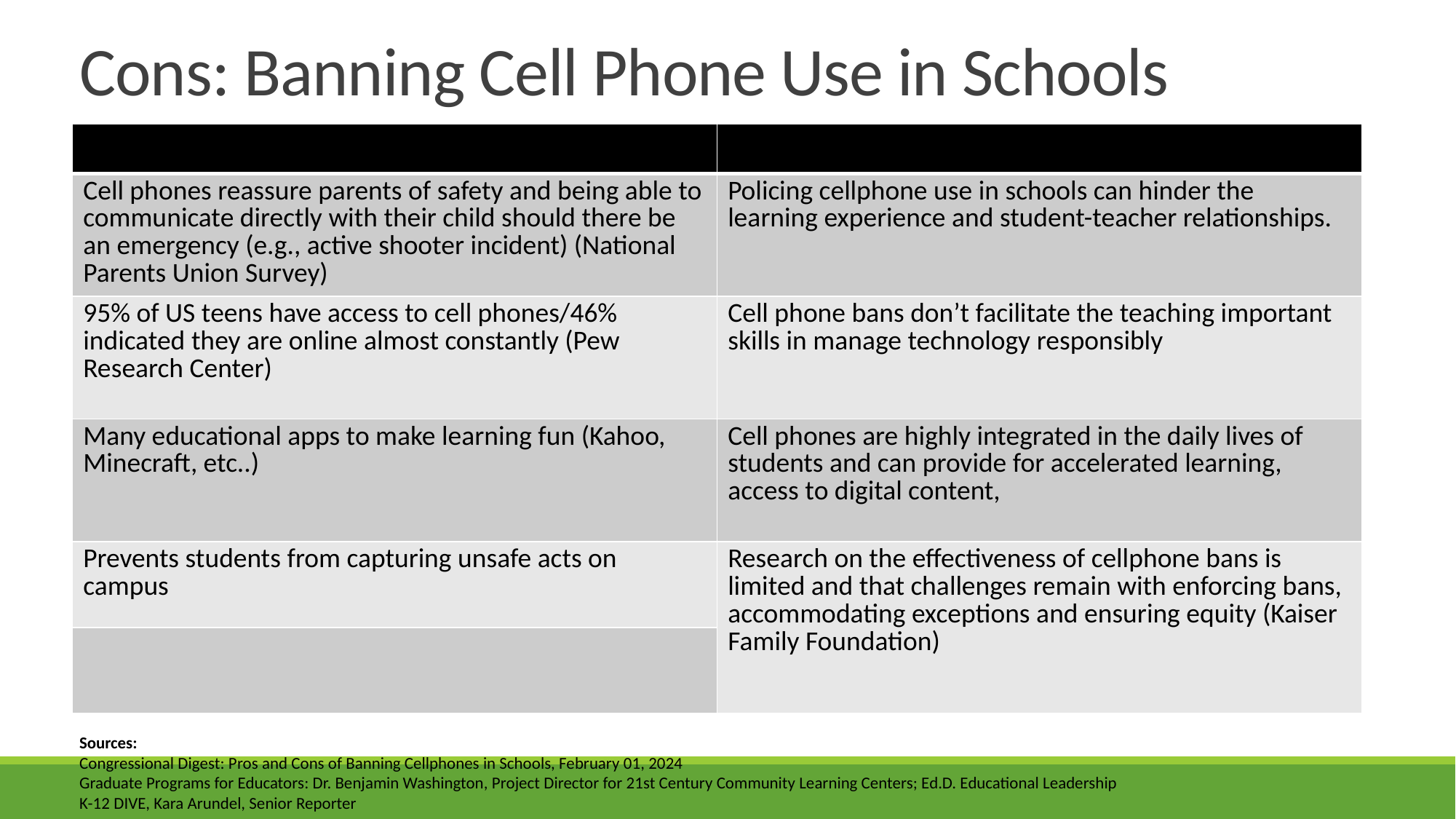

# Cons: Banning Cell Phone Use in Schools
|  |  |
| --- | --- |
| Cell phones reassure parents of safety and being able to communicate directly with their child should there be an emergency (e.g., active shooter incident) (National Parents Union Survey) | Policing cellphone use in schools can hinder the learning experience and student-teacher relationships. |
| 95% of US teens have access to cell phones/46% indicated they are online almost constantly (Pew Research Center) | Cell phone bans don’t facilitate the teaching important skills in manage technology responsibly |
| Many educational apps to make learning fun (Kahoo, Minecraft, etc..) | Cell phones are highly integrated in the daily lives of students and can provide for accelerated learning, access to digital content, |
| Prevents students from capturing unsafe acts on campus | Research on the effectiveness of cellphone bans is limited and that challenges remain with enforcing bans, accommodating exceptions and ensuring equity (Kaiser Family Foundation) |
|  |  |
Sources:
Congressional Digest: Pros and Cons of Banning Cellphones in Schools, February 01, 2024
Graduate Programs for Educators: Dr. Benjamin Washington, Project Director for 21st Century Community Learning Centers; Ed.D. Educational Leadership
K-12 DIVE, Kara Arundel, Senior Reporter